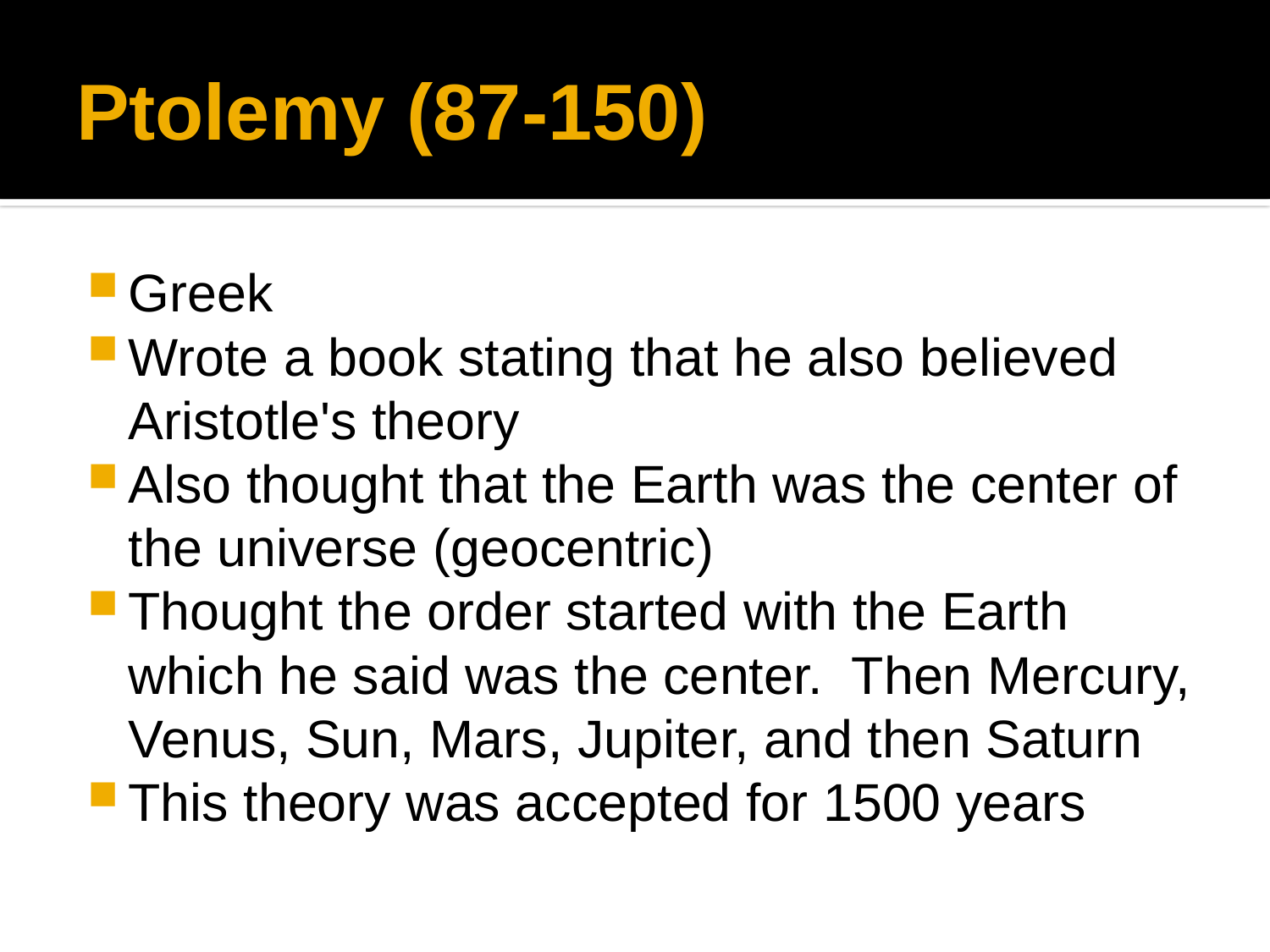

# Ptolemy (87-150)
Greek
Wrote a book stating that he also believed Aristotle's theory
Also thought that the Earth was the center of the universe (geocentric)
Thought the order started with the Earth which he said was the center.  Then Mercury, Venus, Sun, Mars, Jupiter, and then Saturn
This theory was accepted for 1500 years